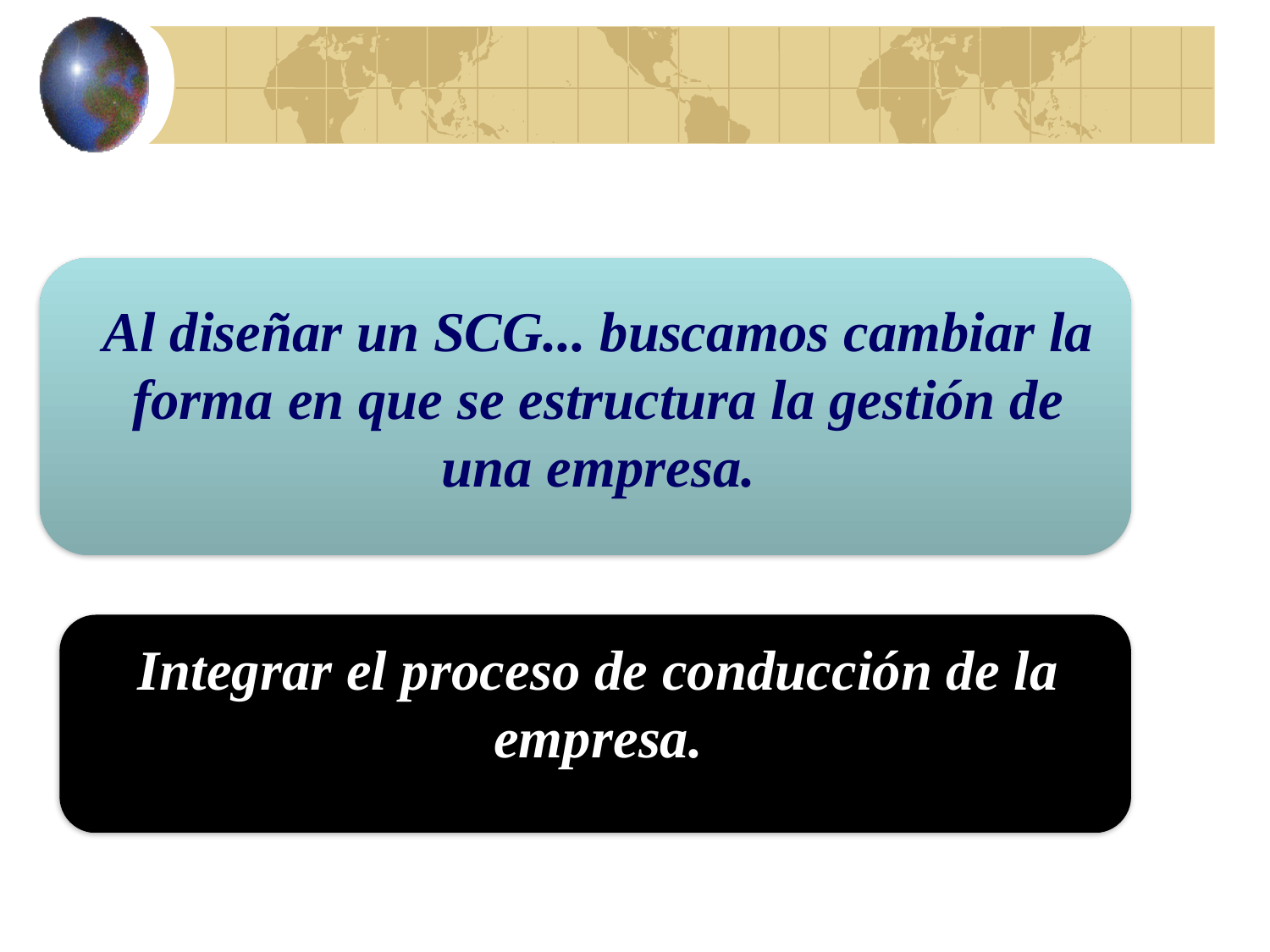

# Al diseñar un SCG... buscamos cambiar la forma en que se estructura la gestión de una empresa. Integrar el proceso de conducción de la empresa.